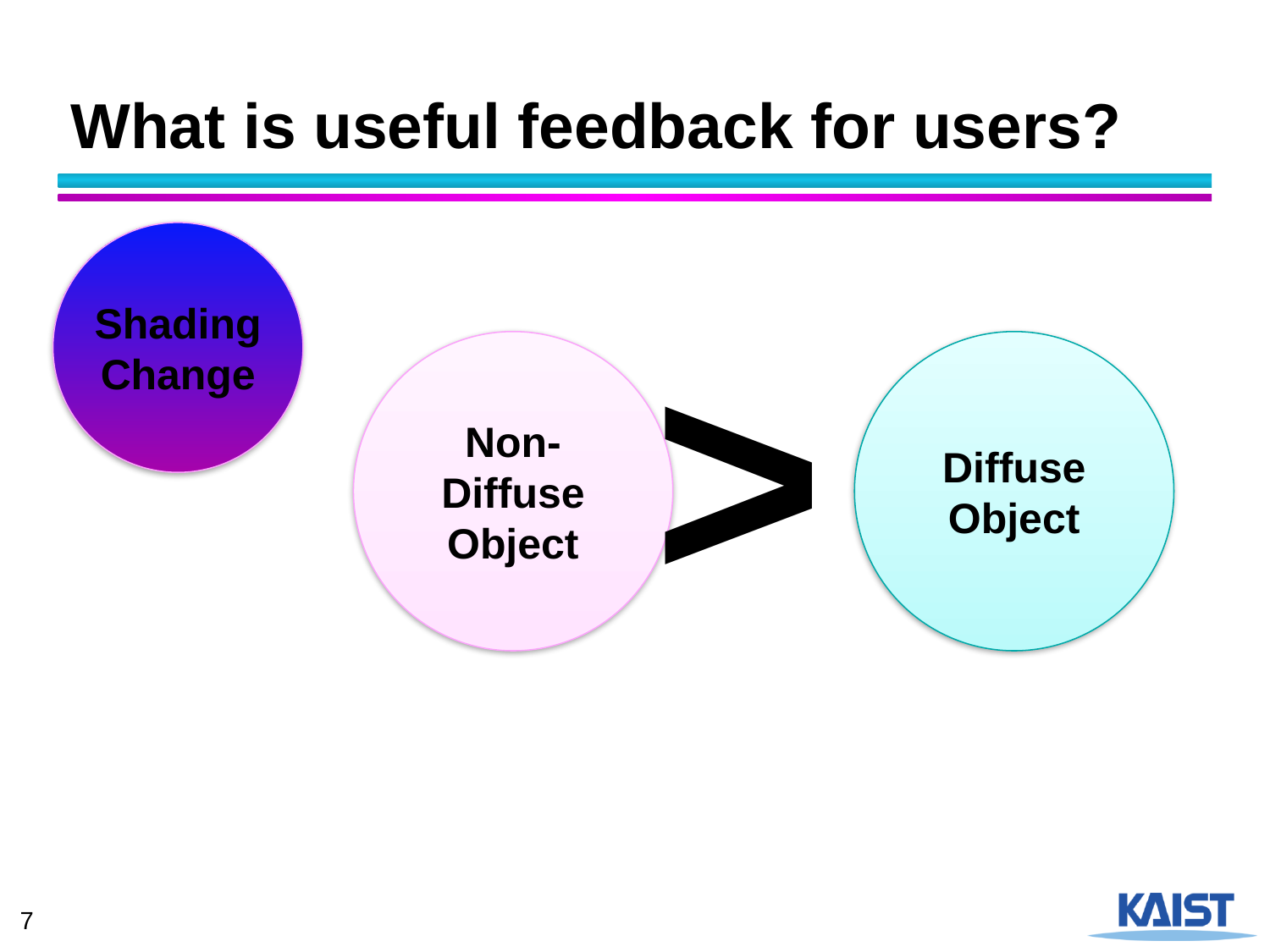

# What is useful feedback for users?
Shading Change
>
Non-Diffuse Object
Diffuse Object